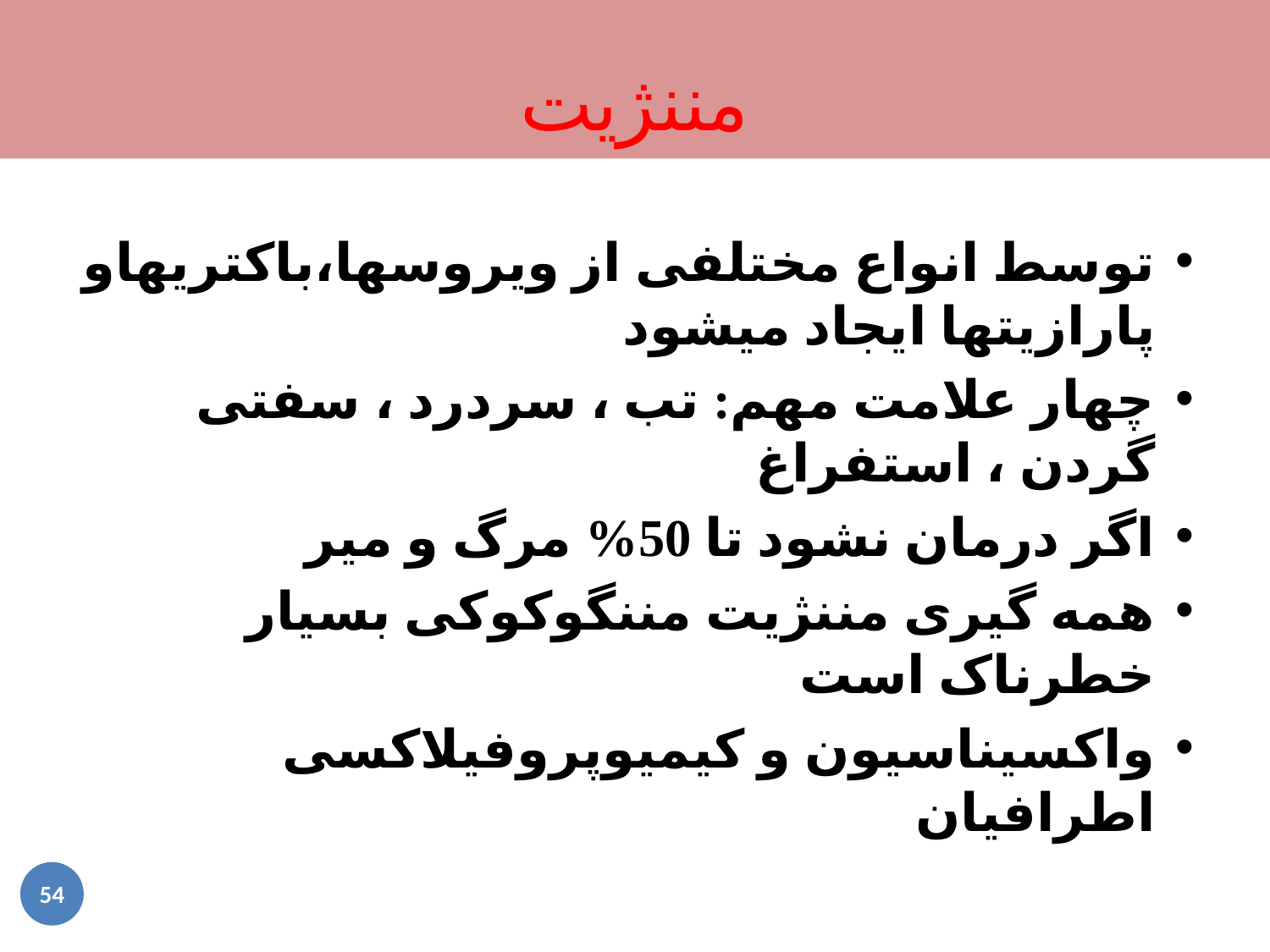

مننژیت
توسط انواع مختلفی از ویروسها،باکتریهاو پارازیتها ایجاد میشود
چهار علامت مهم: تب ، سردرد ، سفتی گردن ، استفراغ
اگر درمان نشود تا 50% مرگ و میر
همه گیری مننژیت مننگوکوکی بسیار خطرناک است
واکسیناسیون و کیمیوپروفیلاکسی اطرافیان
54